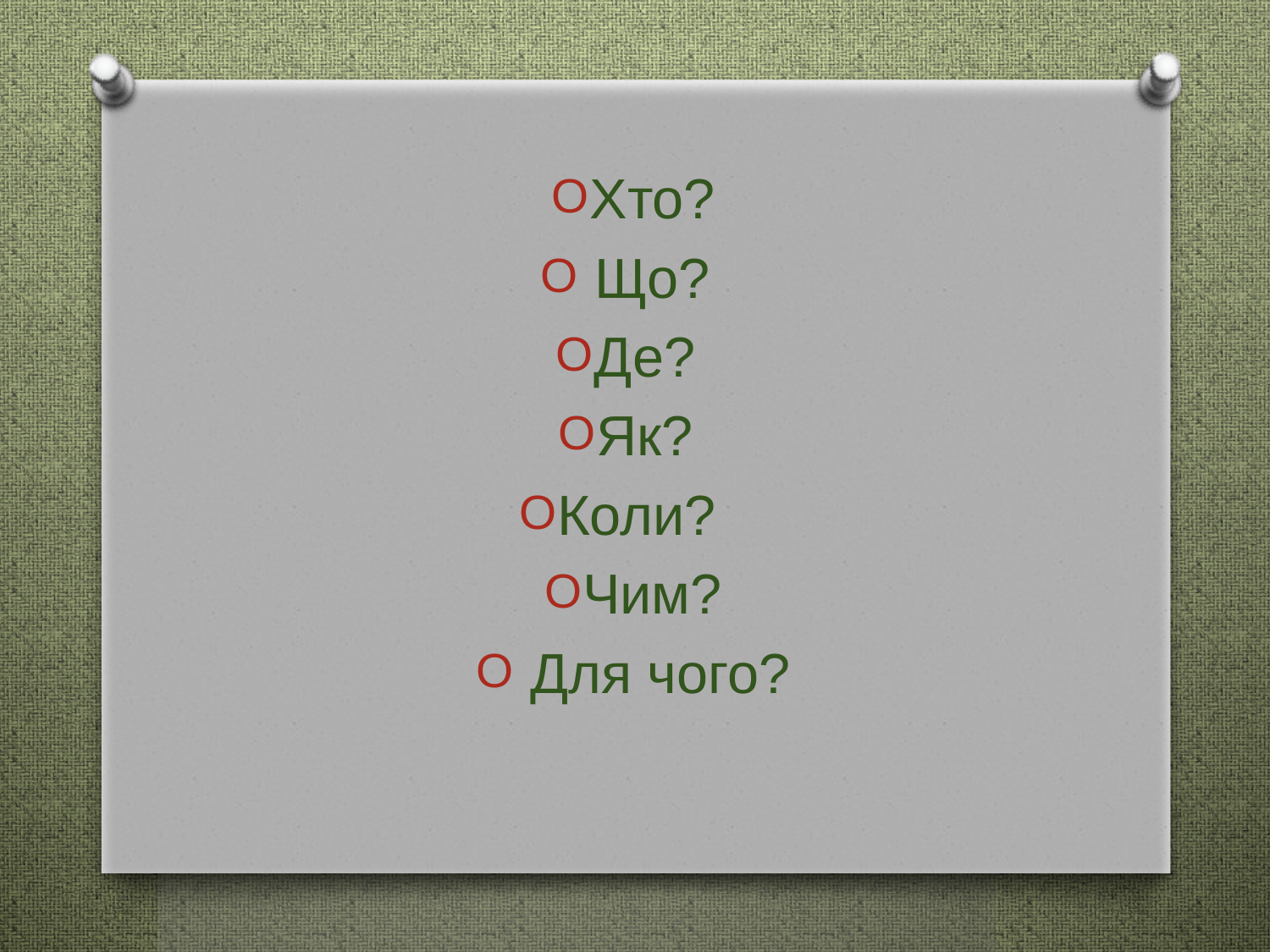

Хто?
 Що?
Де?
Як?
Коли?
Чим?
 Для чого?